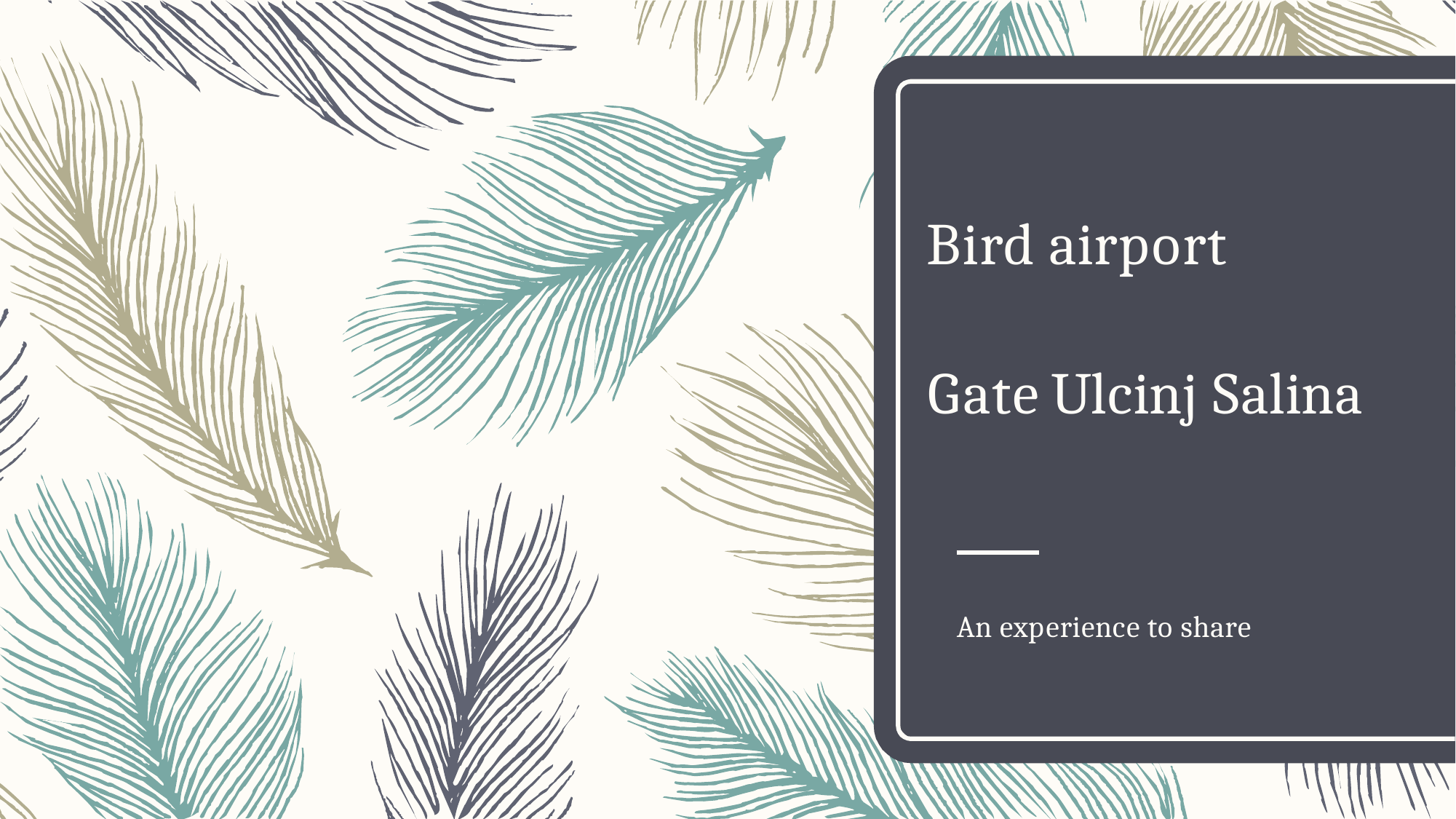

# Bird airport Gate Ulcinj Salina
An experience to share